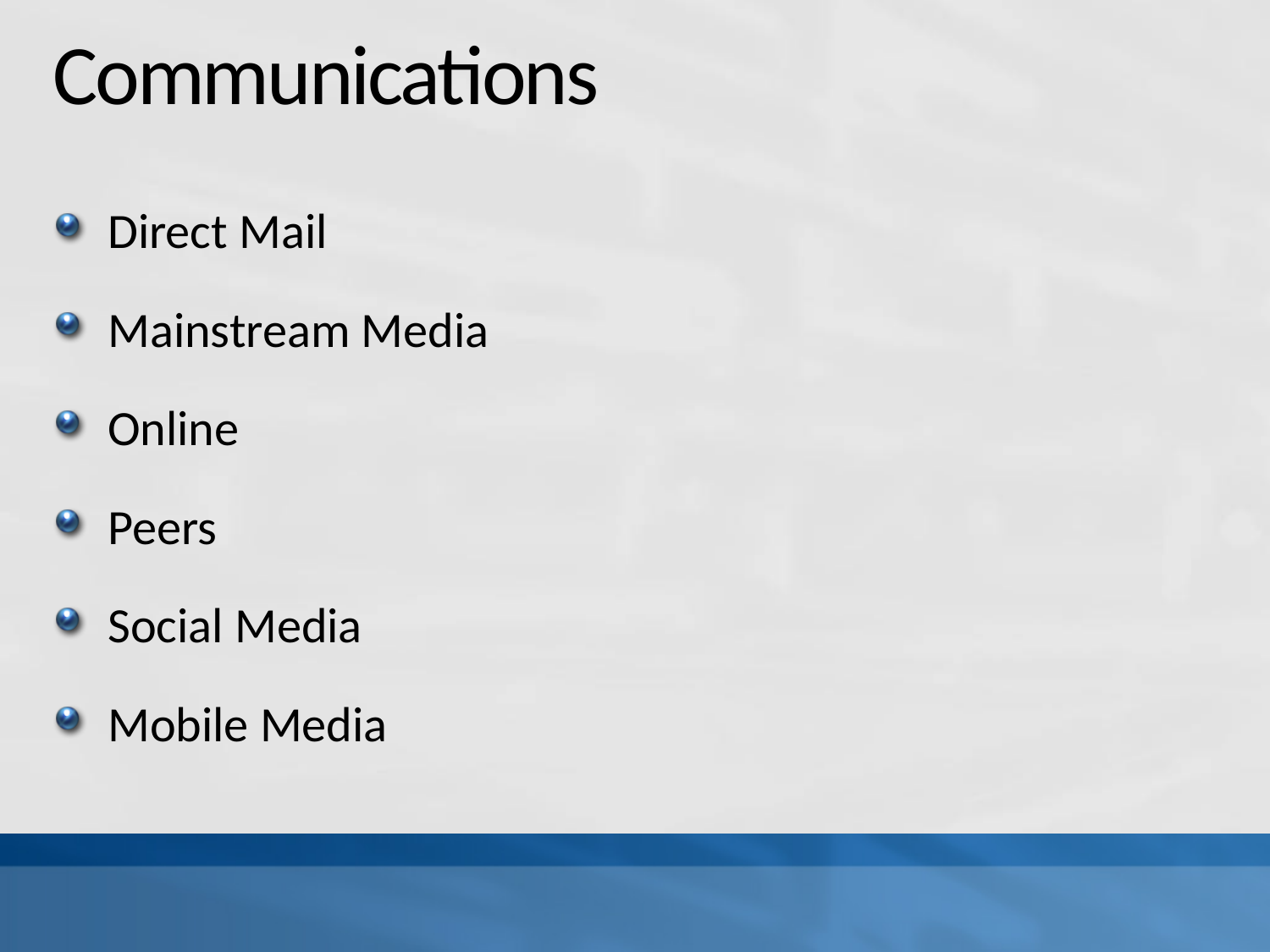

# Communications
Direct Mail
Mainstream Media
Online
Peers
Social Media
Mobile Media